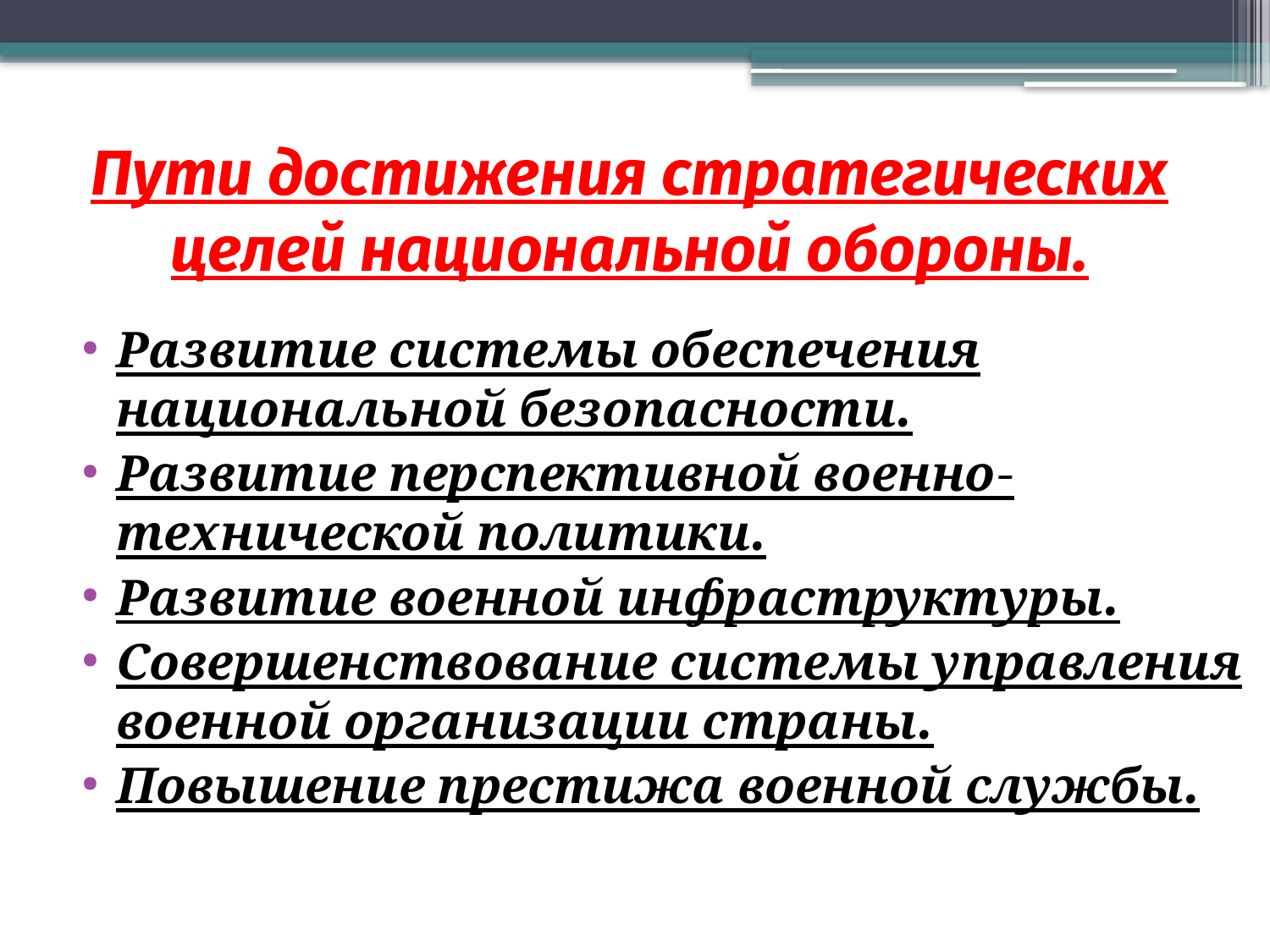

# Пути достижения стратегических целей национальной обороны.
Развитие системы обеспечения национальной безопасности.
Развитие перспективной военно-технической политики.
Развитие военной инфраструктуры.
Совершенствование системы управления военной организации страны.
Повышение престижа военной службы.